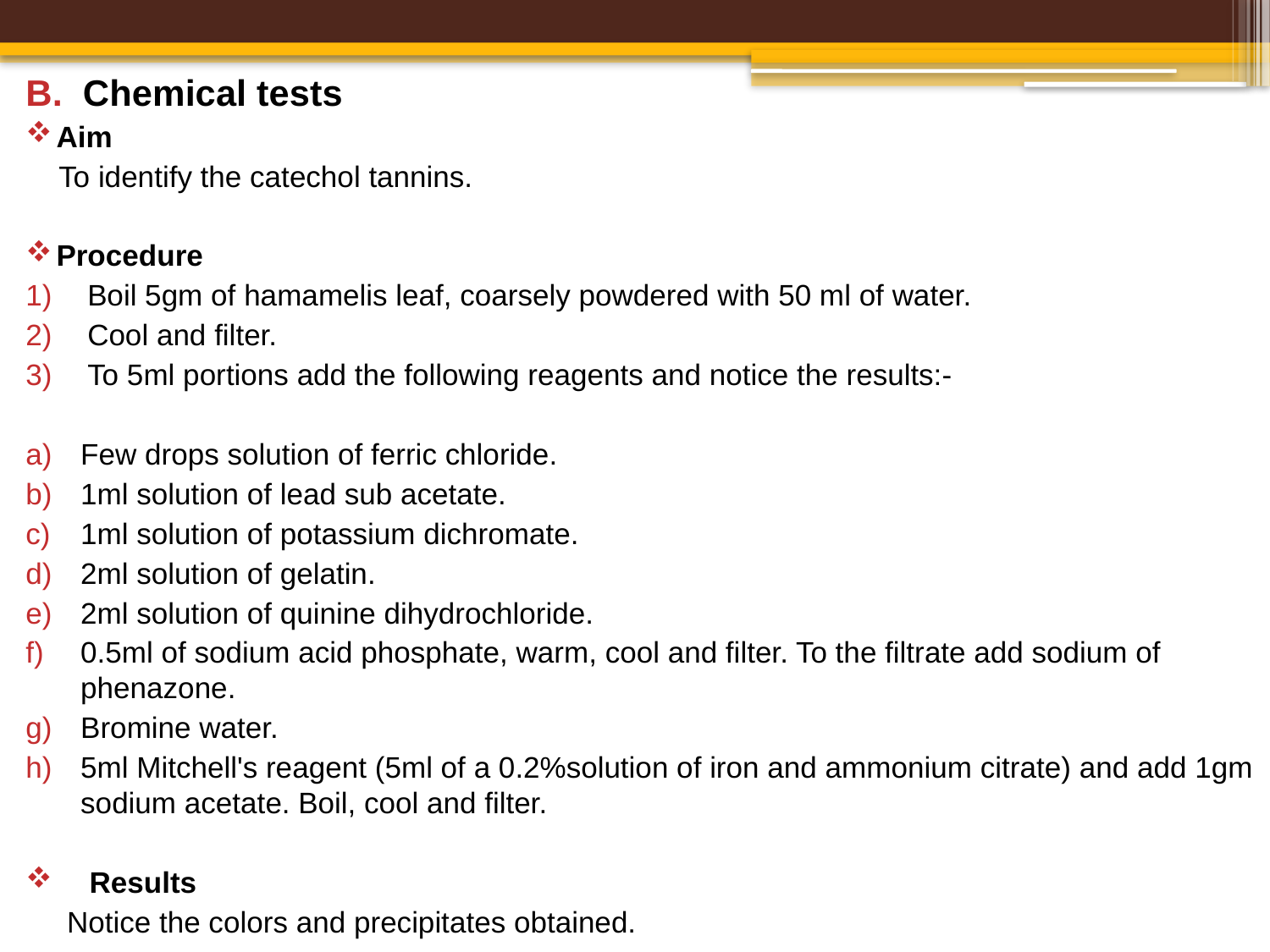

B.  Chemical tests
Aim
    To identify the catechol tannins.

Procedure
Boil 5gm of hamamelis leaf, coarsely powdered with 50 ml of water.
Cool and filter.
To 5ml portions add the following reagents and notice the results:-

Few drops solution of ferric chloride.
1ml solution of lead sub acetate.
1ml solution of potassium dichromate.
2ml solution of gelatin.
2ml solution of quinine dihydrochloride.
0.5ml of sodium acid phosphate, warm, cool and filter. To the filtrate add sodium of phenazone.
Bromine water.
5ml Mitchell's reagent (5ml of a 0.2%solution of iron and ammonium citrate) and add 1gm sodium acetate. Boil, cool and filter.

    Results
     Notice the colors and precipitates obtained.